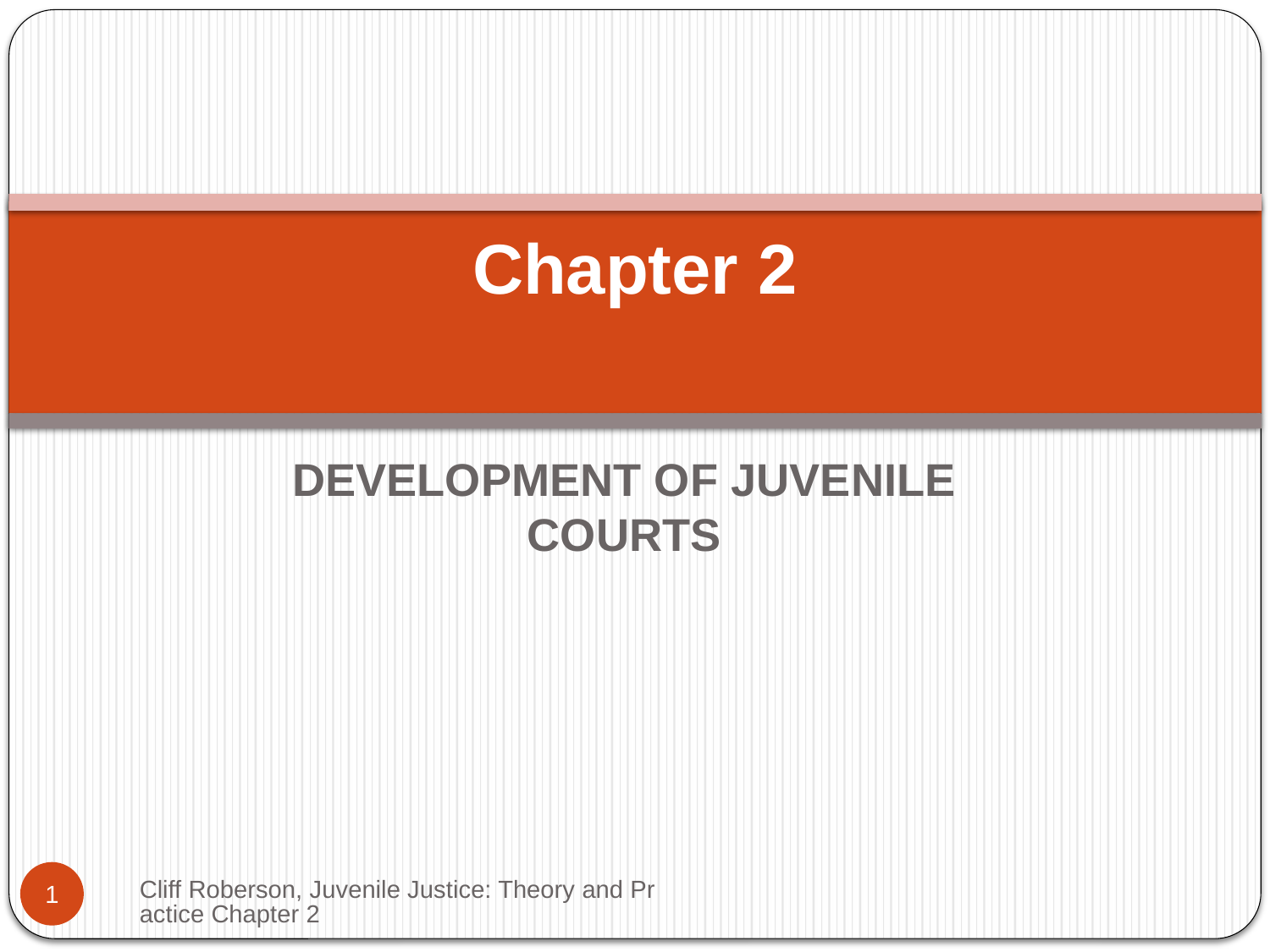

# Chapter 2
DEVELOPMENT OF JUVENILE COURTS
Cliff Roberson, Juvenile Justice: Theory and Practice Chapter 2
1